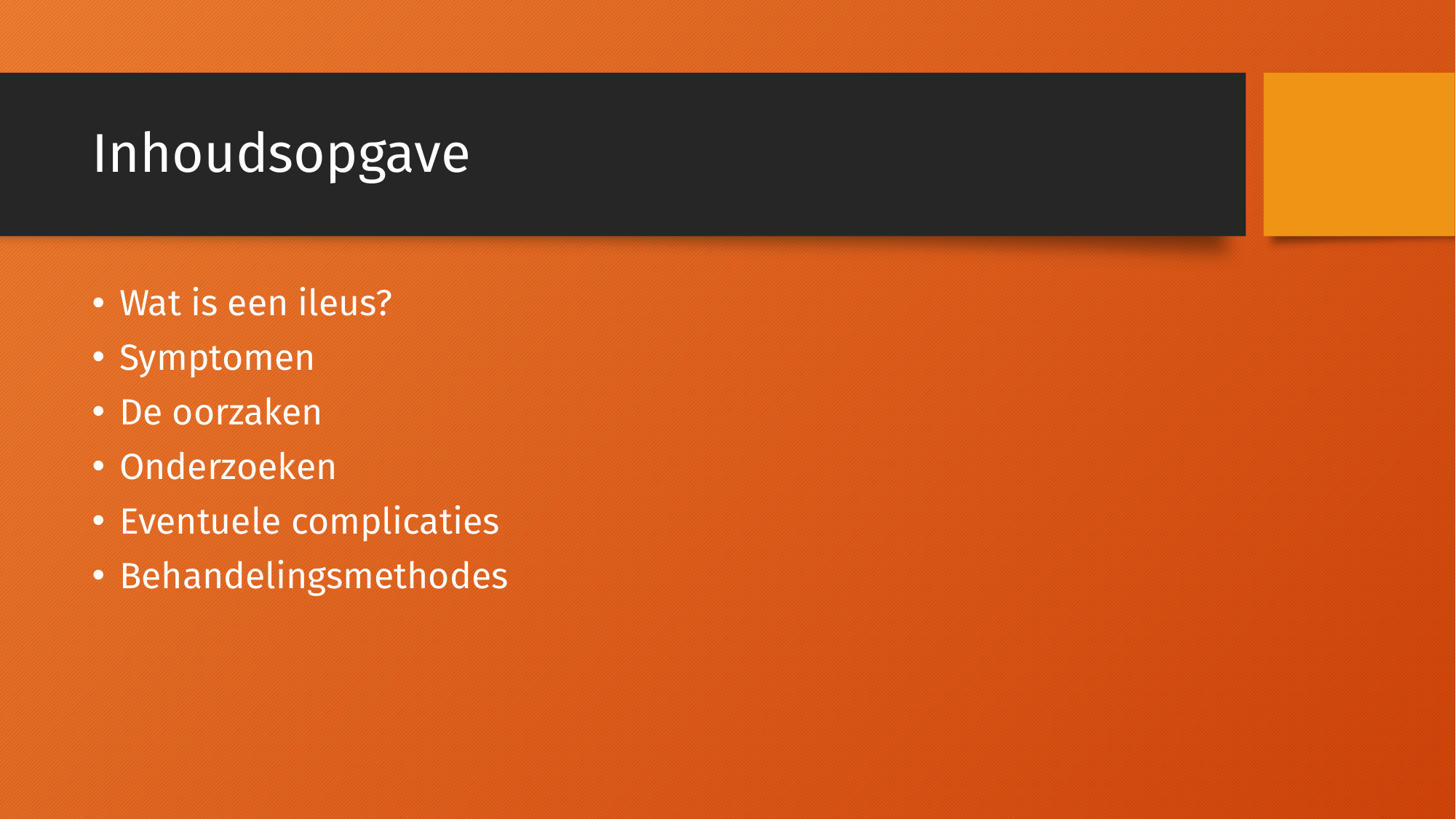

# Inhoudsopgave
Wat is een ileus?
Symptomen
De oorzaken
Onderzoeken
Eventuele complicaties
Behandelingsmethodes